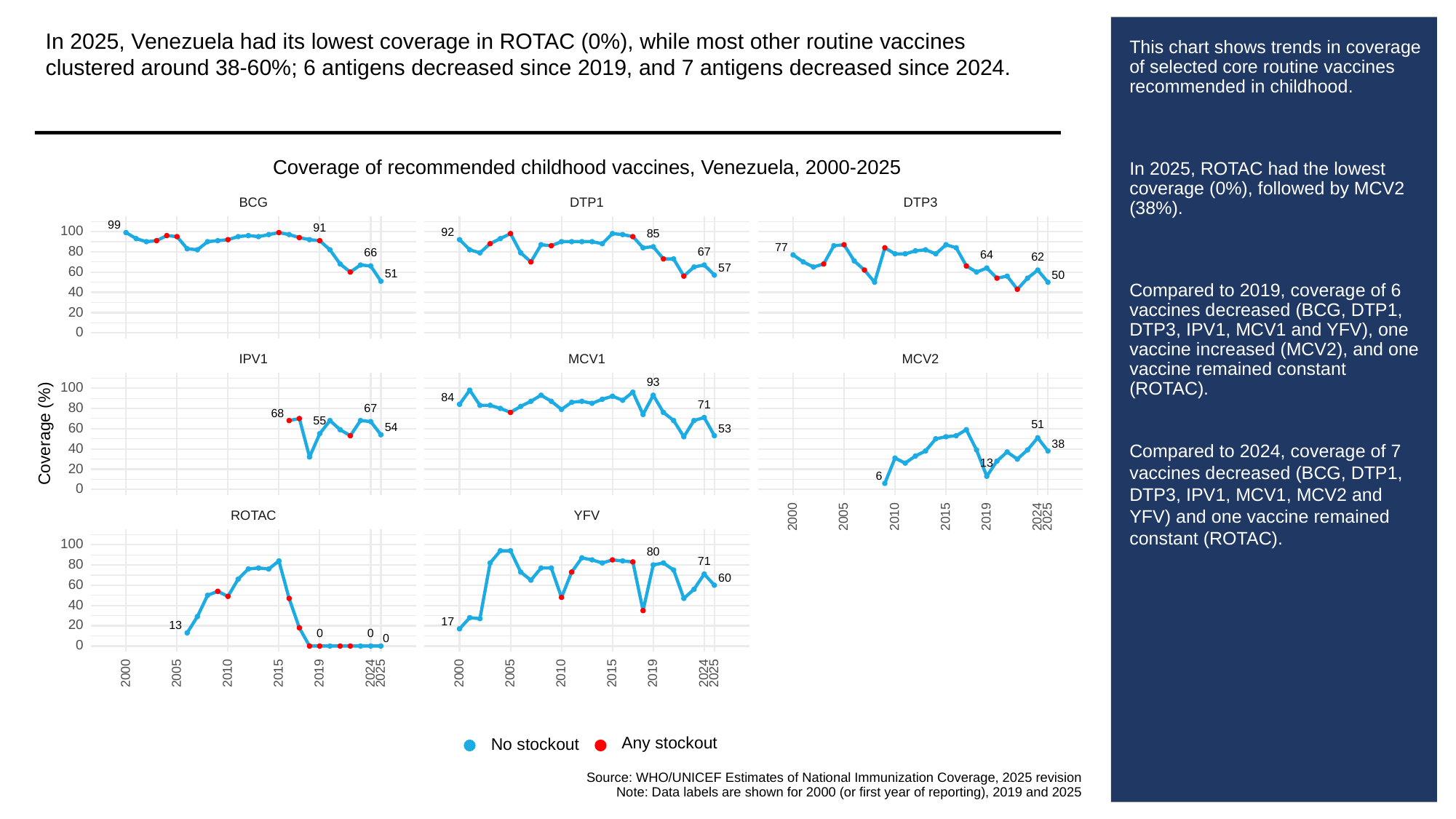

In 2025, Venezuela had its lowest coverage in ROTAC (0%), while most other routine vaccines clustered around 38-60%; 6 antigens decreased since 2019, and 7 antigens decreased since 2024.
# This chart shows trends in coverage of selected core routine vaccines recommended in childhood.

In 2025, ROTAC had the lowest coverage (0%), followed by MCV2 (38%).

Compared to 2019, coverage of 6 vaccines decreased (BCG, DTP1, DTP3, IPV1, MCV1 and YFV), one vaccine increased (MCV2), and one vaccine remained constant (ROTAC).

Compared to 2024, coverage of 7 vaccines decreased (BCG, DTP1, DTP3, IPV1, MCV1, MCV2 and YFV) and one vaccine remained constant (ROTAC).

Coverage of recommended childhood vaccines, Venezuela, 2000-2025
BCG
DTP3
DTP1

99
91
100
92
85

77

80

67

66

64

62

57

60

51
50

40

20

0

MCV1
MCV2
IPV1

93
100

84

71

80

67

68

55

51
60
54
53
Coverage (%)

38
40

13

20

6

0

ROTAC
YFV
2000
2005
2010
2015
2019
2024
2025

100

80

71

80

60

60

40

17
20
13

0
0

0

0

2000
2005
2010
2015
2019
2024
2025
2000
2005
2010
2015
2019
2024
2025
Any stockout
No stockout

Source: WHO/UNICEF Estimates of National Immunization Coverage, 2025 revision
Note: Data labels are shown for 2000 (or first year of reporting), 2019 and 2025